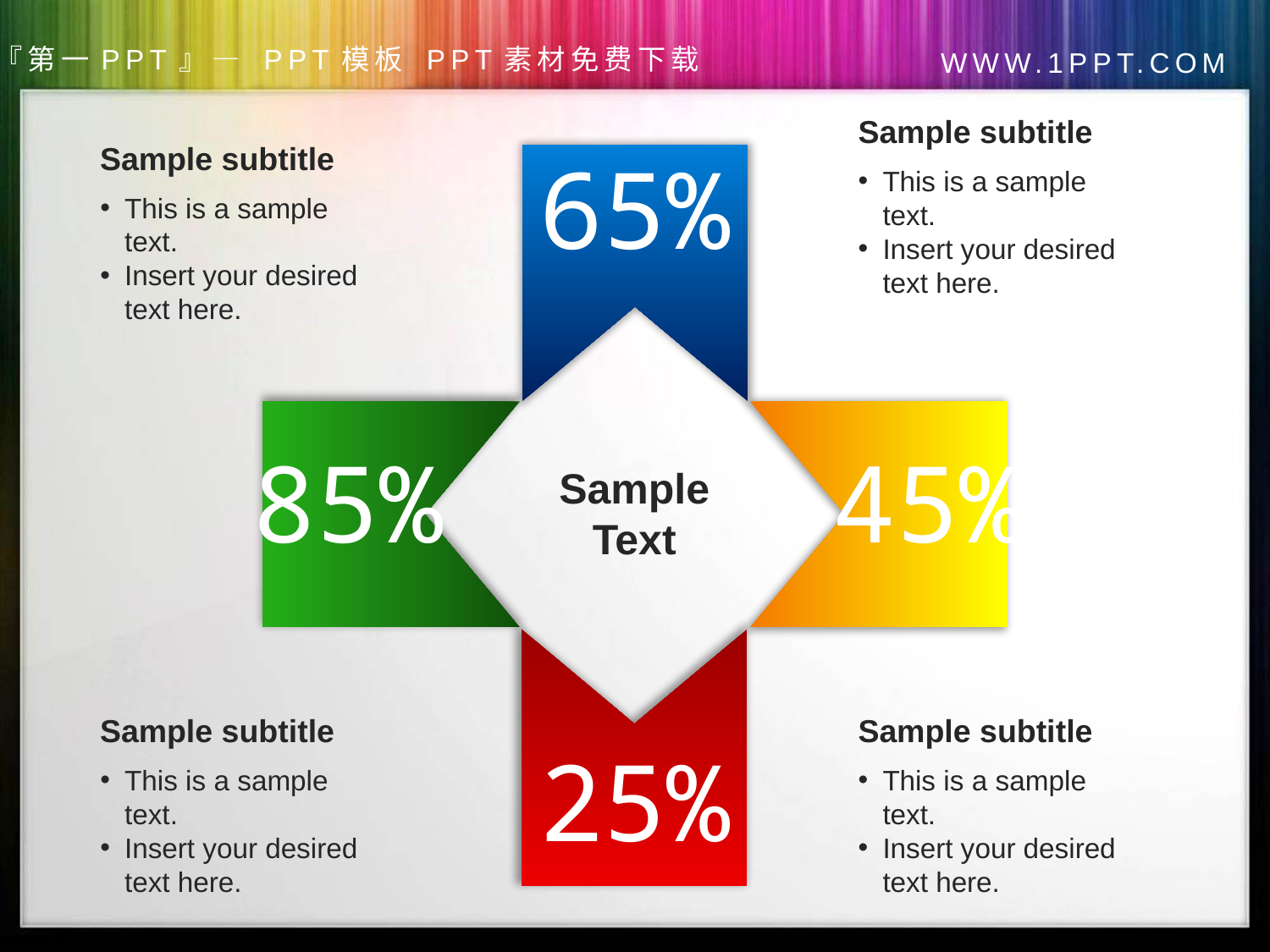

Sample subtitle
This is a sample text.
Insert your desired text here.
Sample subtitle
This is a sample text.
Insert your desired text here.
65%

Sample Text
85%
45%

Sample subtitle
This is a sample text.
Insert your desired text here.
Sample subtitle
This is a sample text.
Insert your desired text here.
25%